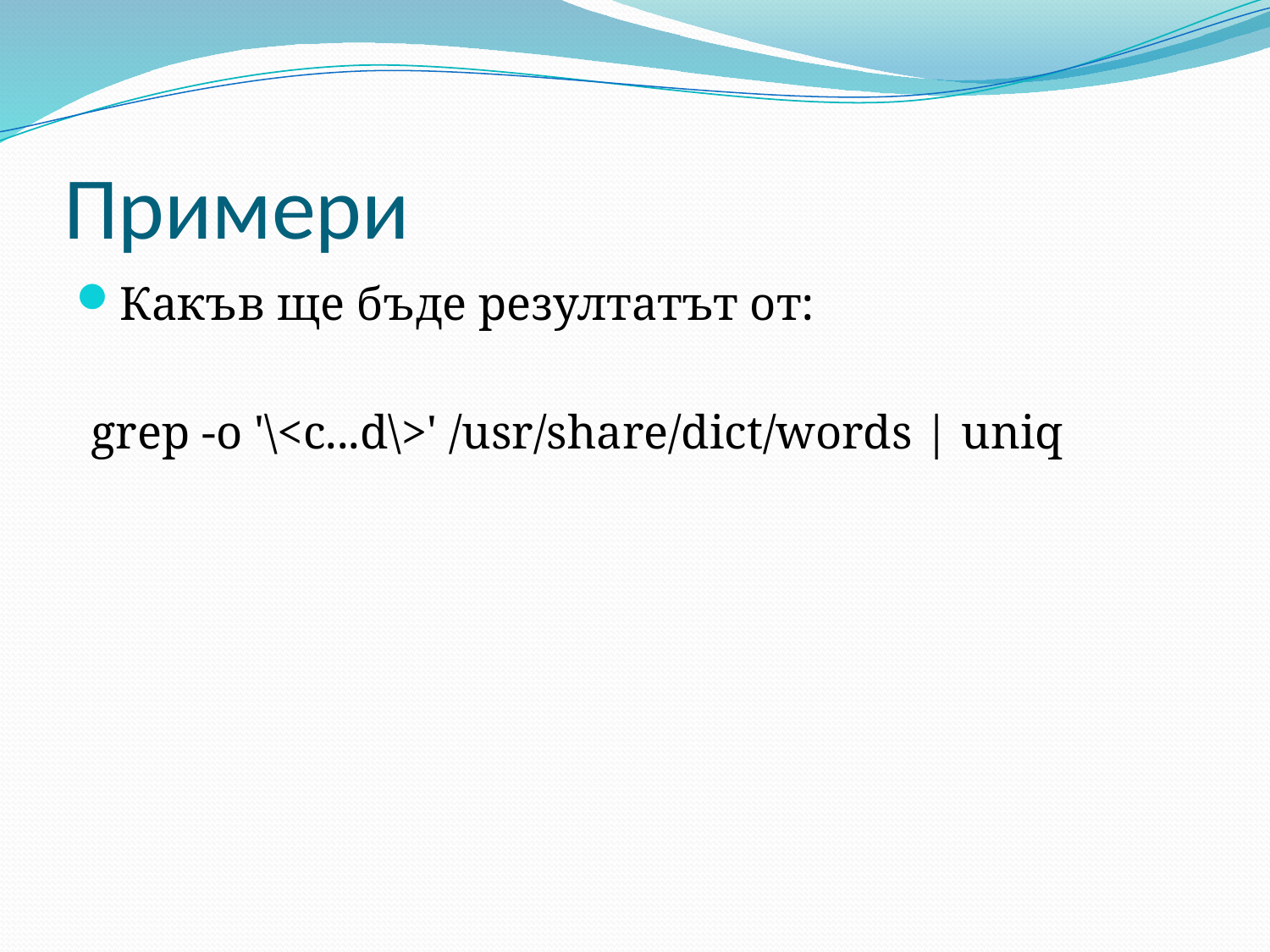

# Примери
Какъв ще бъде резултатът от:

grep -o '\<c...d\>' /usr/share/dict/words | uniq